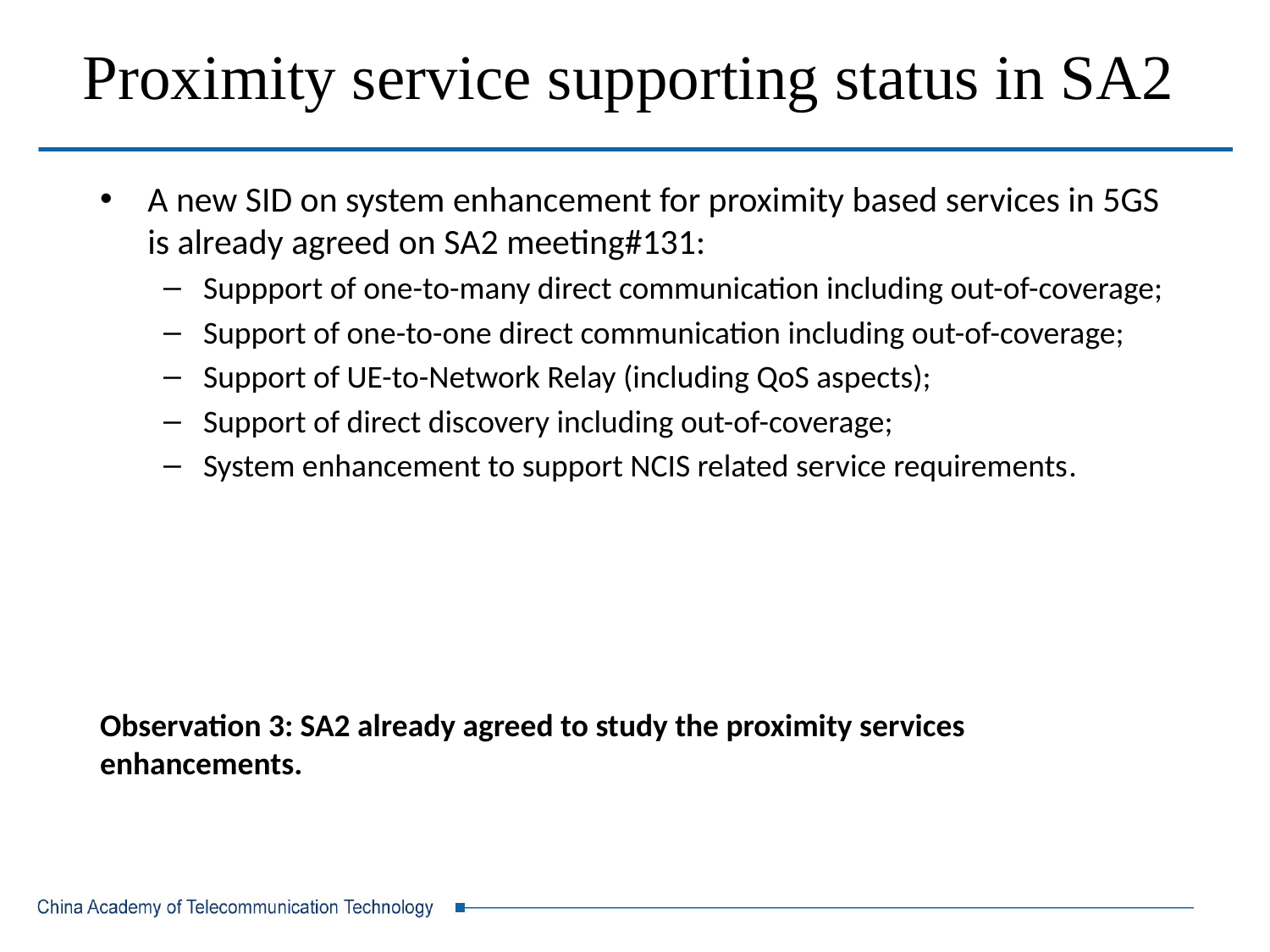

# Proximity service supporting status in SA2
A new SID on system enhancement for proximity based services in 5GS is already agreed on SA2 meeting#131:
Suppport of one-to-many direct communication including out-of-coverage;
Support of one-to-one direct communication including out-of-coverage;
Support of UE-to-Network Relay (including QoS aspects);
Support of direct discovery including out-of-coverage;
System enhancement to support NCIS related service requirements.

Observation 3: SA2 already agreed to study the proximity services enhancements.